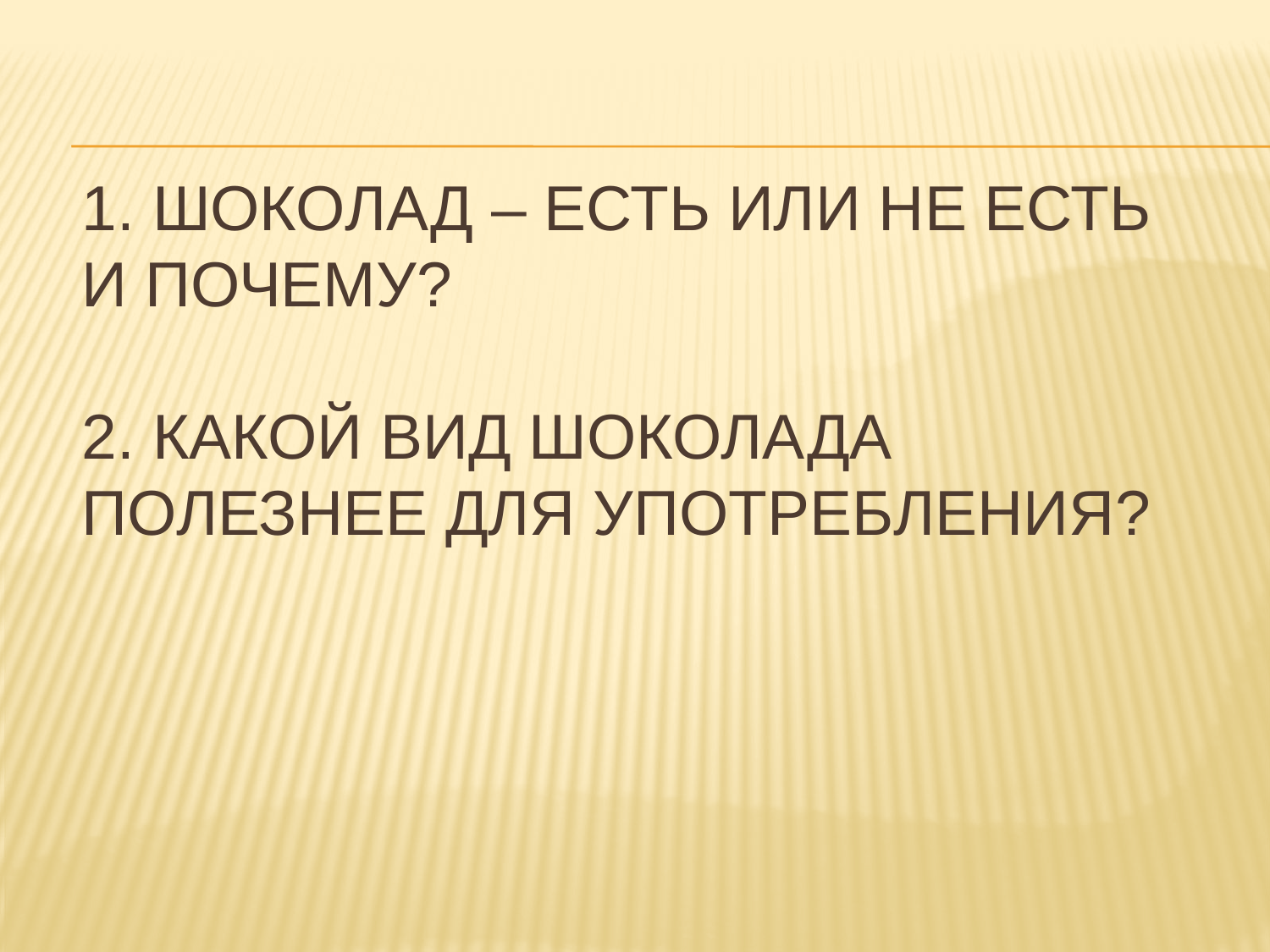

# 1. Шоколад – есть или не есть и почему? 2. Какой вид шоколада полезнее для употребления?